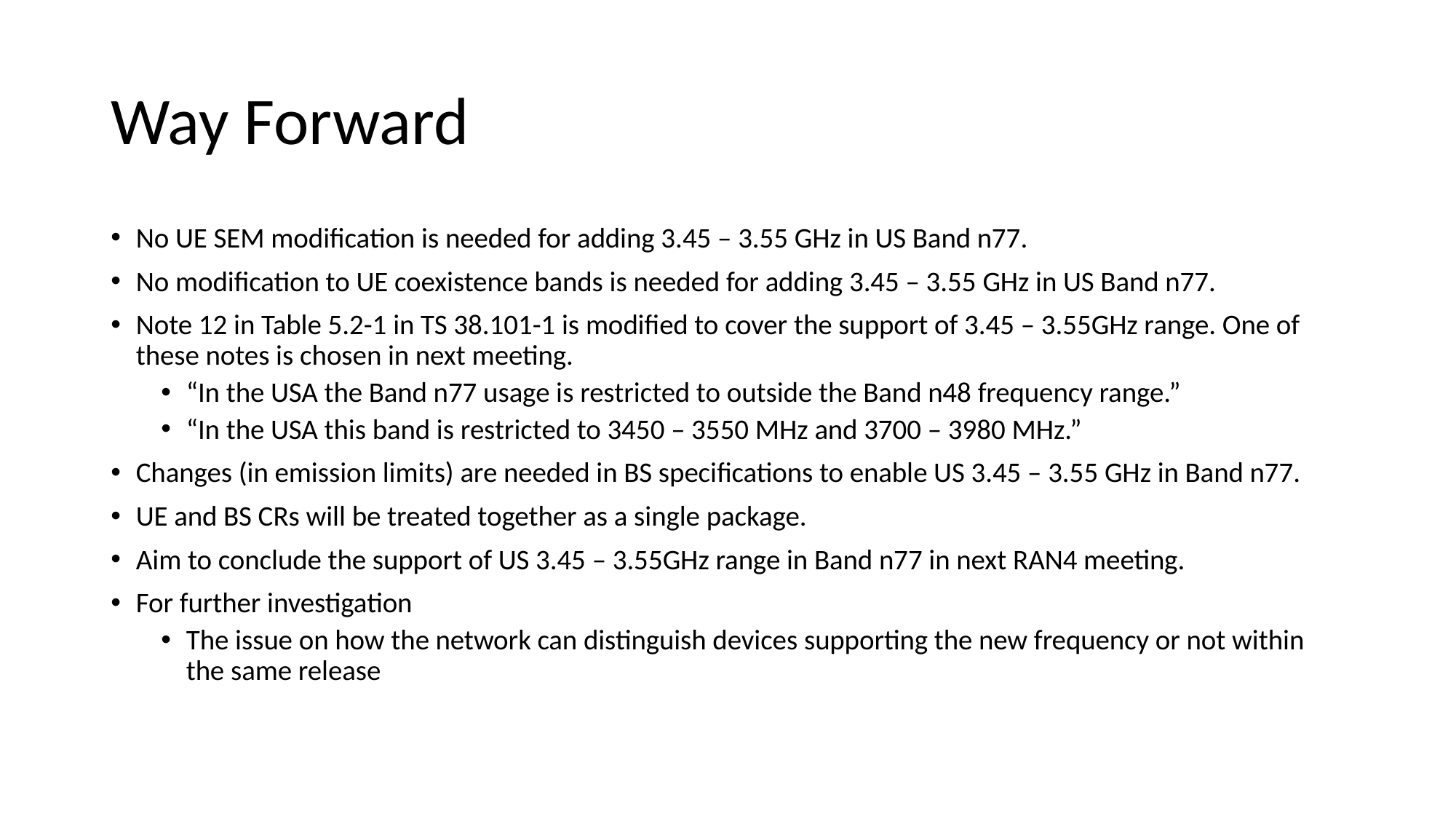

# Way Forward
No UE SEM modification is needed for adding 3.45 – 3.55 GHz in US Band n77.
No modification to UE coexistence bands is needed for adding 3.45 – 3.55 GHz in US Band n77.
Note 12 in Table 5.2-1 in TS 38.101-1 is modified to cover the support of 3.45 – 3.55GHz range. One of these notes is chosen in next meeting.
“In the USA the Band n77 usage is restricted to outside the Band n48 frequency range.”
“In the USA this band is restricted to 3450 – 3550 MHz and 3700 – 3980 MHz.”
Changes (in emission limits) are needed in BS specifications to enable US 3.45 – 3.55 GHz in Band n77.
UE and BS CRs will be treated together as a single package.
Aim to conclude the support of US 3.45 – 3.55GHz range in Band n77 in next RAN4 meeting.
For further investigation
The issue on how the network can distinguish devices supporting the new frequency or not within the same release